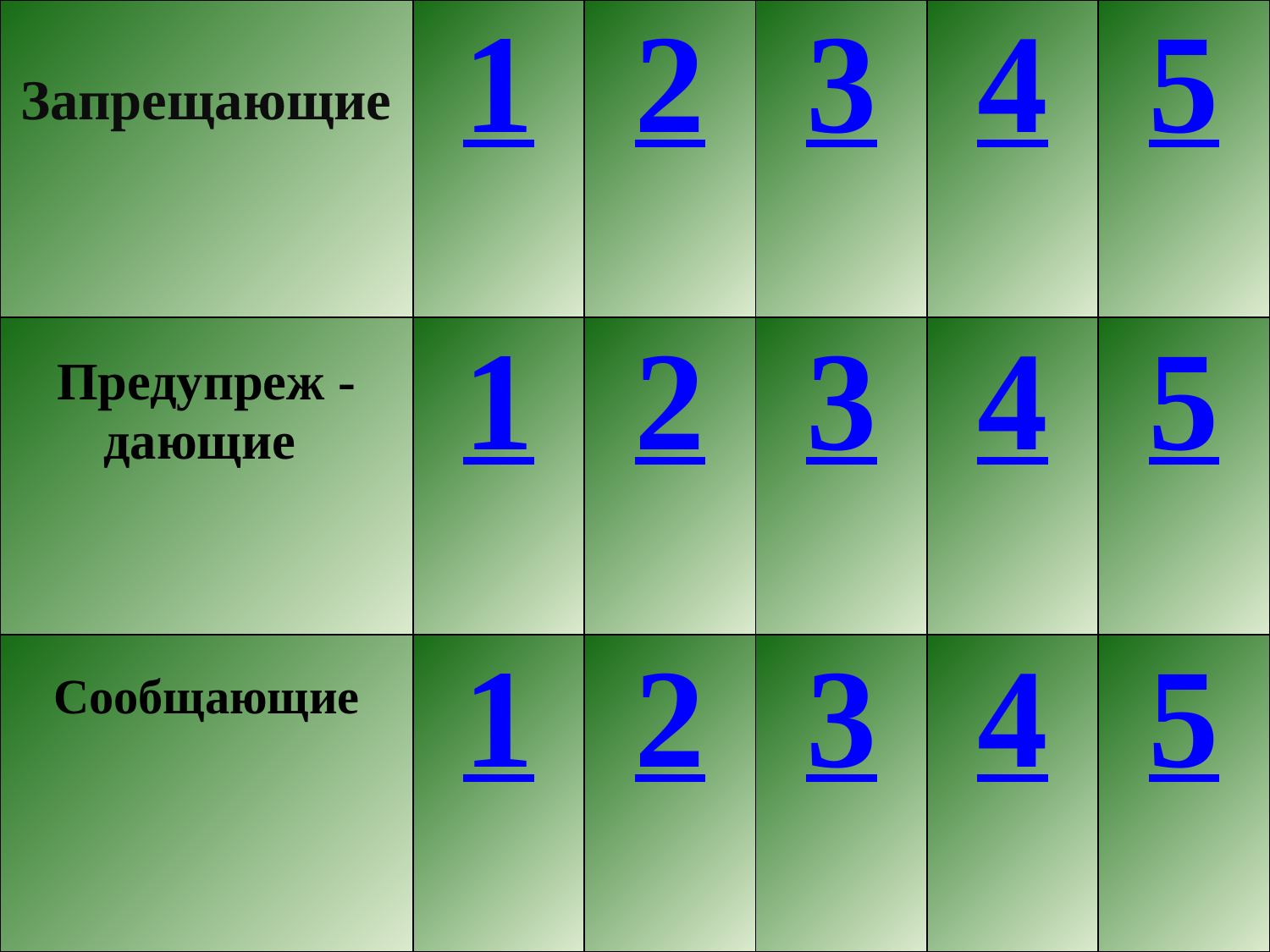

| Запрещающие | 1 | 2 | 3 | 4 | 5 |
| --- | --- | --- | --- | --- | --- |
| Предупреж -дающие | 1 | 2 | 3 | 4 | 5 |
| Сообщающие | 1 | 2 | 3 | 4 | 5 |